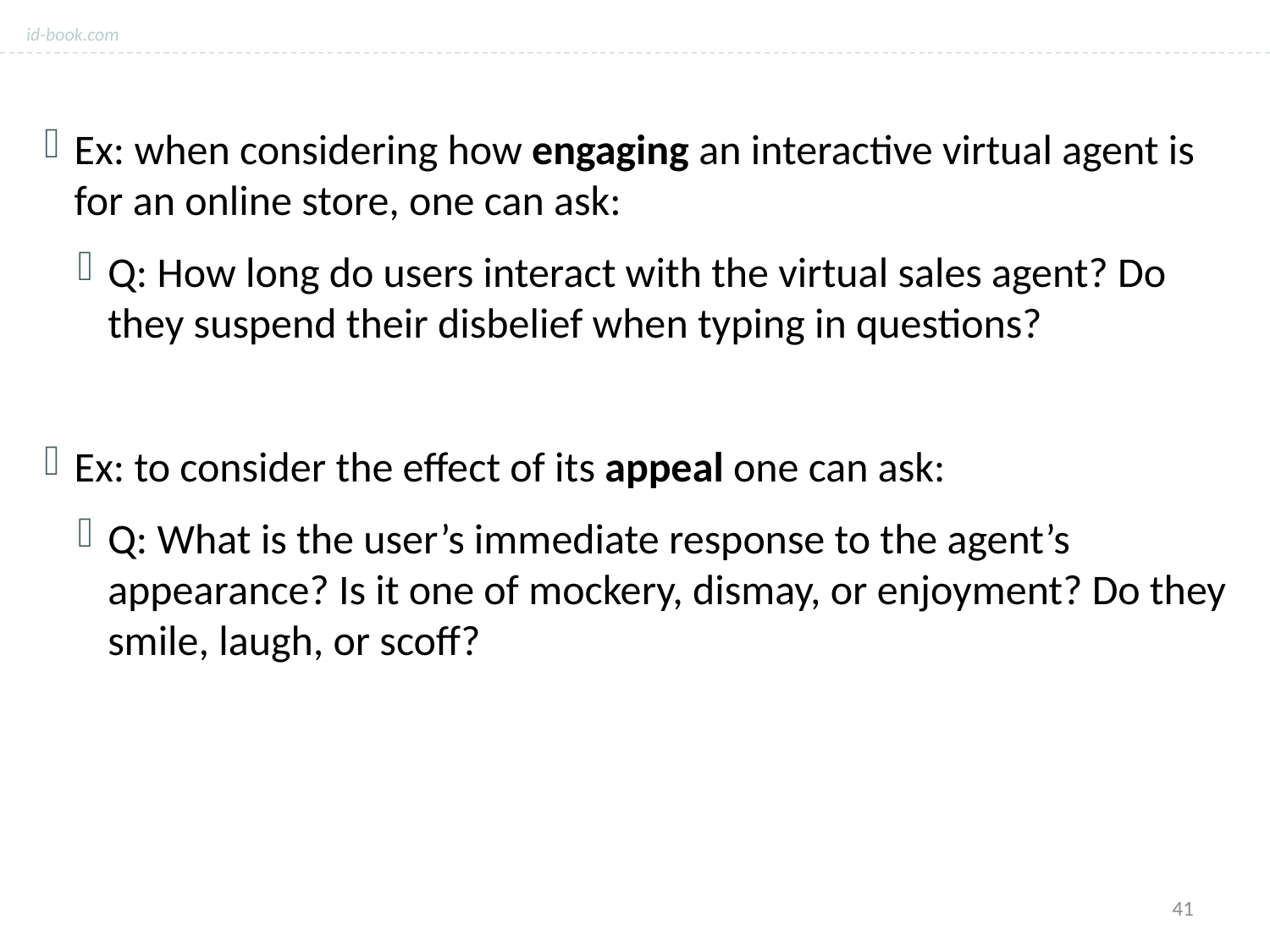

Ex: when considering how engaging an interactive virtual agent is for an online store, one can ask:
Q: How long do users interact with the virtual sales agent? Do they suspend their disbelief when typing in questions?

Ex: to consider the effect of its appeal one can ask:
Q: What is the user’s immediate response to the agent’s appearance? Is it one of mockery, dismay, or enjoyment? Do they smile, laugh, or scoff?

41